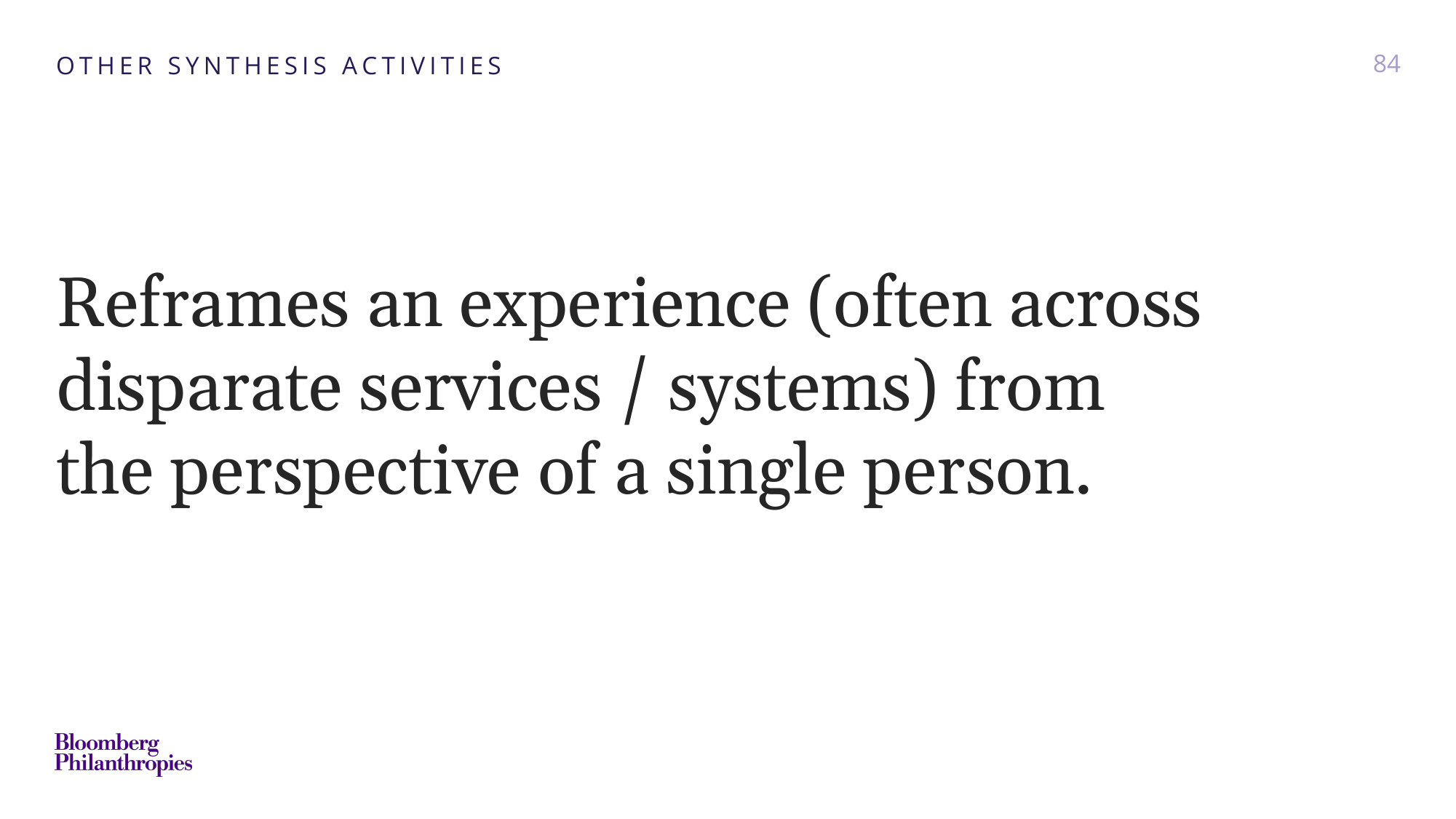

OTHER SYNTHESIS ACTIVITIES
84
Reframes an experience (often across disparate services / systems) from the perspective of a single person.